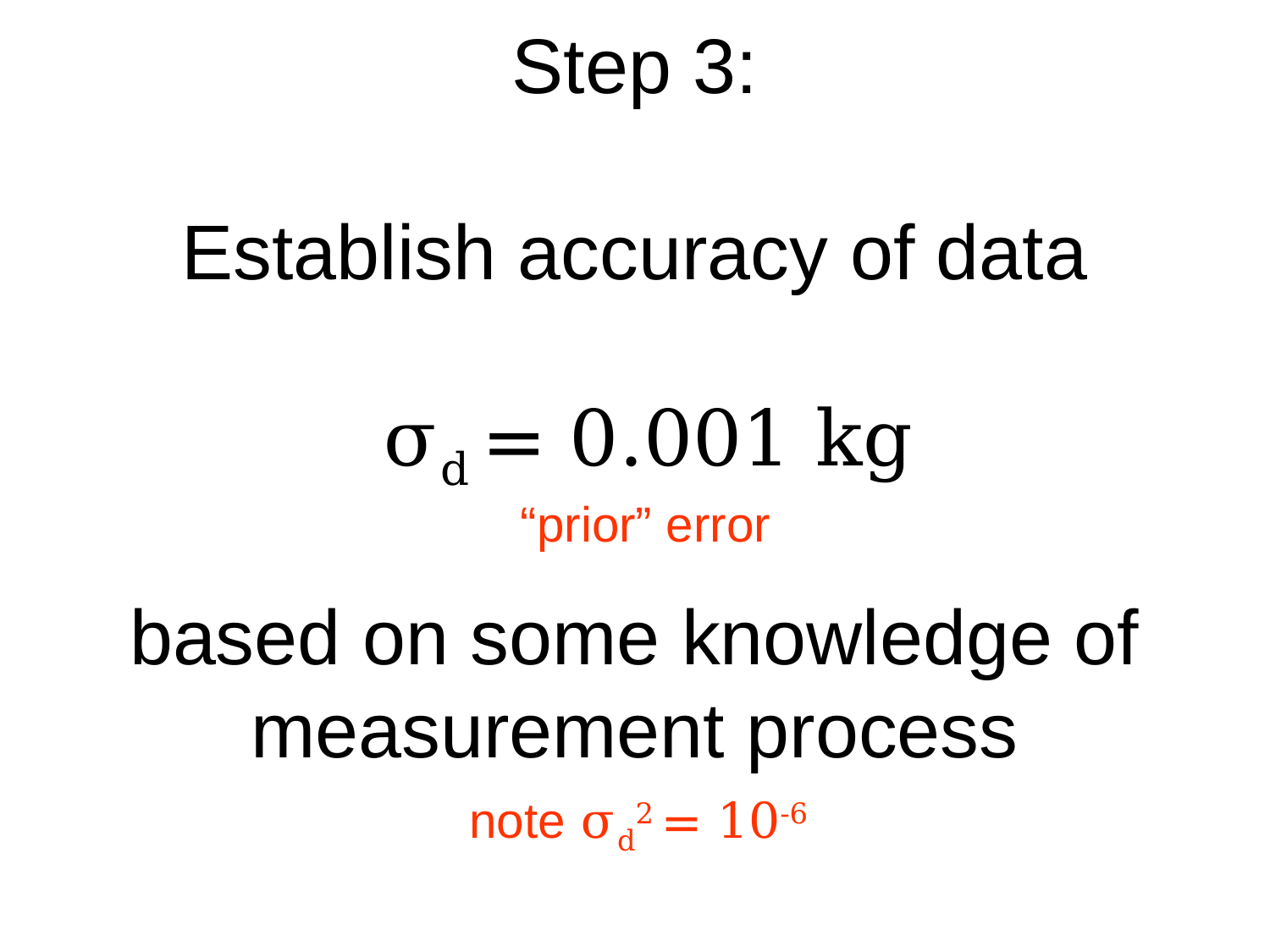

# Step 3: Establish accuracy of data σd = 0.001 kg based on some knowledge of measurement process
“prior” error
note σd2 = 10-6